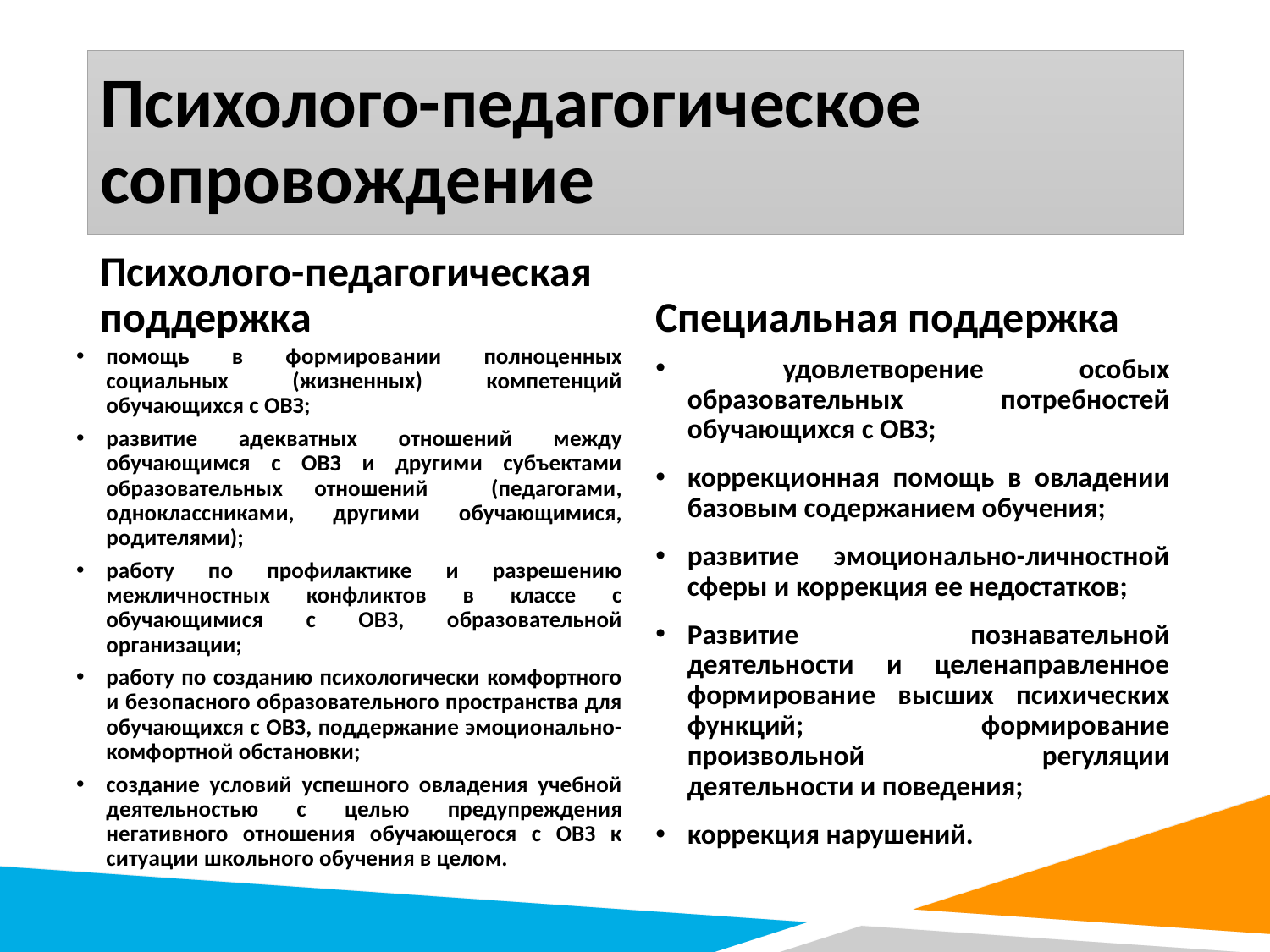

# Психолого-педагогическое сопровождение
Психолого-педагогическая поддержка
Специальная поддержка
помощь в формировании полноценных социальных (жизненных) компетенций обучающихся с ОВЗ;
развитие адекватных отношений между обучающимся с ОВЗ и другими субъектами образовательных отношений  (педагогами, одноклассниками, другими обучающимися, родителями);
работу по профилактике и разрешению межличностных конфликтов в классе с обучающимися с ОВЗ, образовательной организации;
работу по созданию психологически комфортного и безопасного образовательного пространства для обучающихся с ОВЗ, поддержание эмоционально-комфортной обстановки;
создание условий успешного овладения учебной деятельностью с целью предупреждения негативного отношения обучающегося с ОВЗ к ситуации школьного обучения в целом.

 удовлетворение особых образовательных потребностей обучающихся с ОВЗ;
коррекционная помощь в овладении базовым содержанием обучения;
развитие эмоционально-личностной сферы и коррекция ее недостатков;
Развитие познавательной деятельности и целенаправленное формирование высших психических функций; формирование произвольной регуляции деятельности и поведения;
коррекция нарушений.